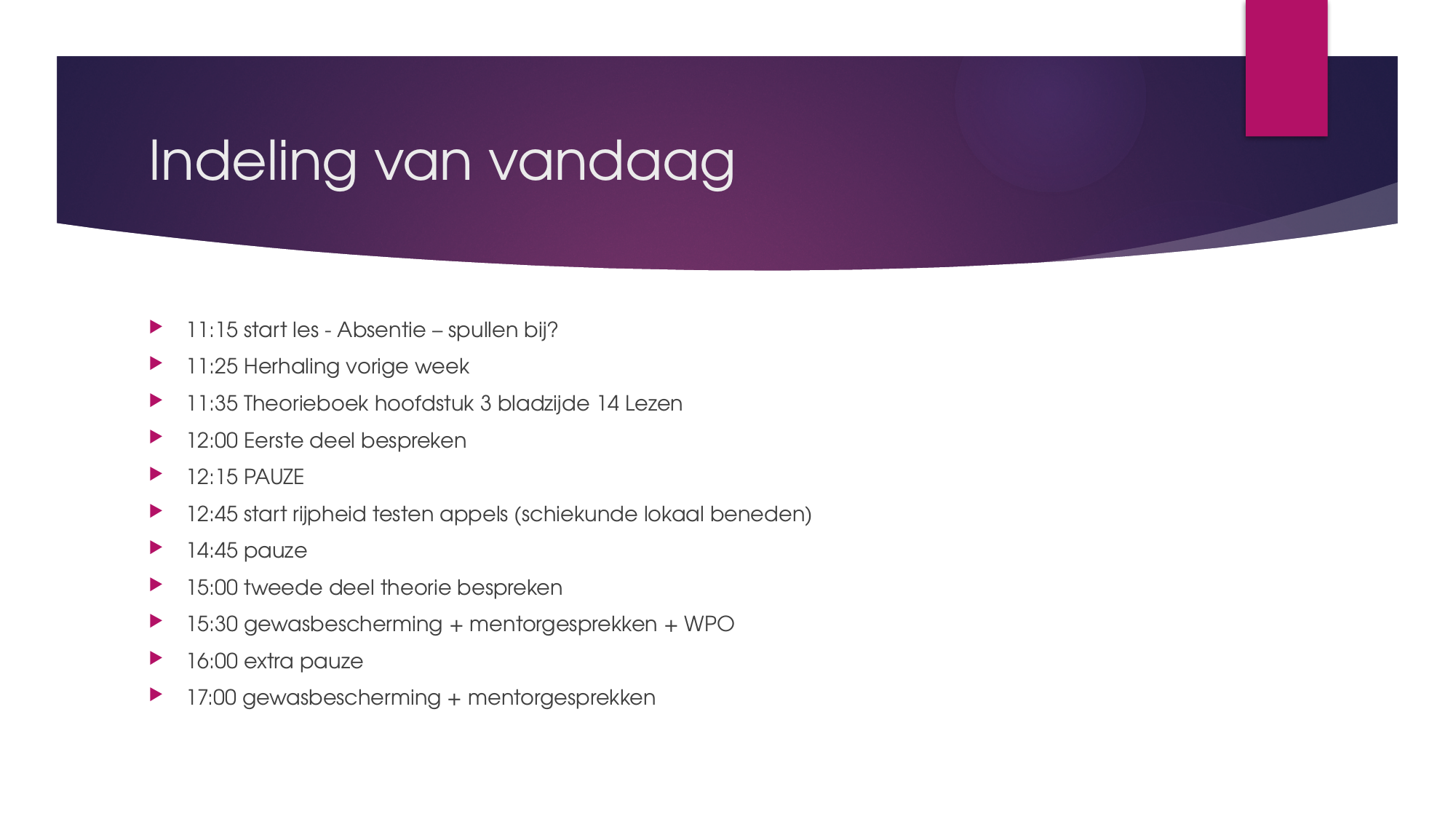

# Indeling van vandaag
11:15 start les - Absentie – spullen bij?
11:25 Herhaling vorige week
11:35 Theorieboek hoofdstuk 3 bladzijde 14 Lezen
12:00 Eerste deel bespreken
12:15 PAUZE
12:45 start rijpheid testen appels (schiekunde lokaal beneden)
14:45 pauze
15:00 tweede deel theorie bespreken
15:30 gewasbescherming + mentorgesprekken + WPO
16:00 extra pauze
17:00 gewasbescherming + mentorgesprekken